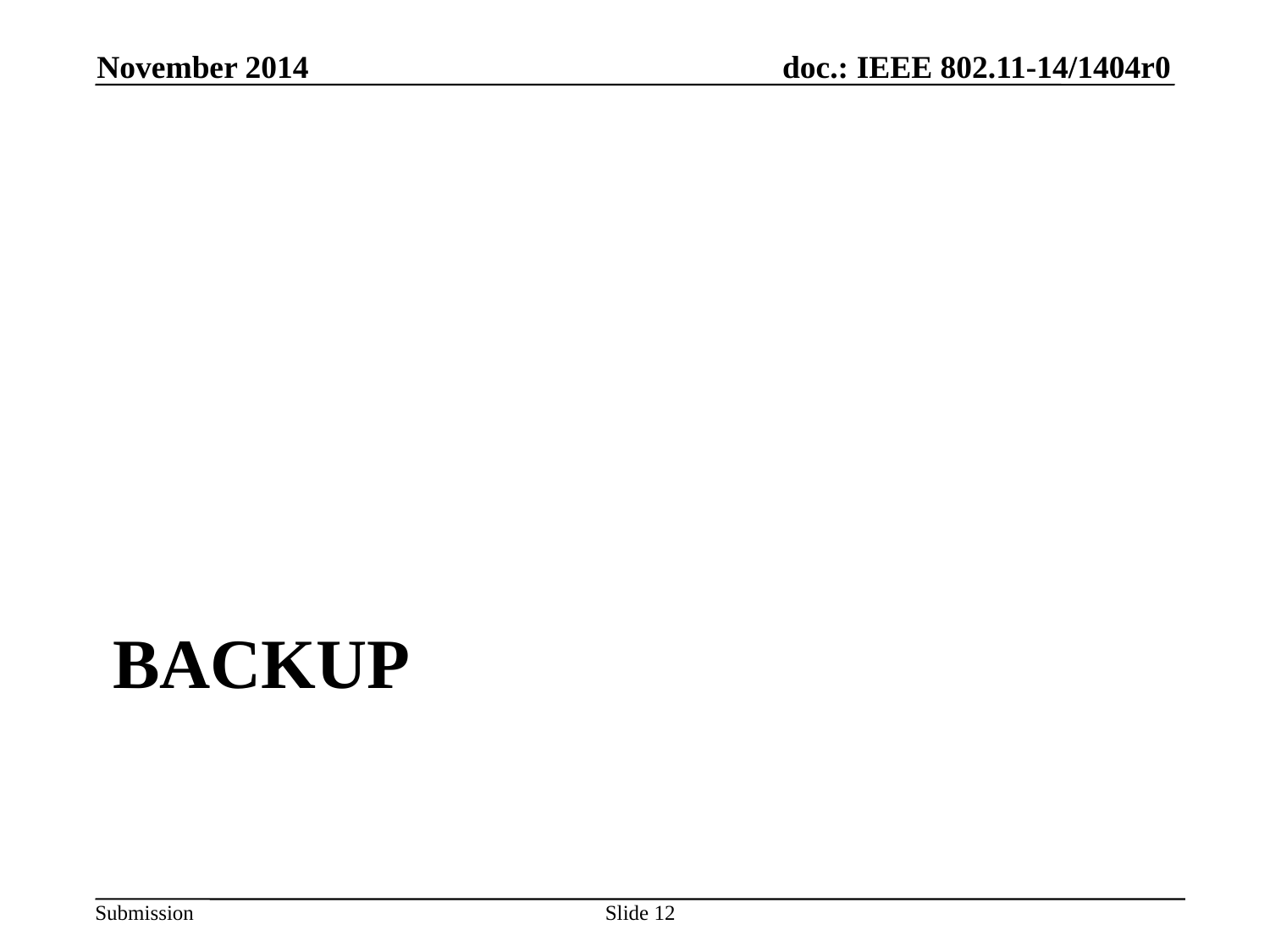

November 2014

# Backup
Slide 12
Eisuke Sakai, Sony Corporation